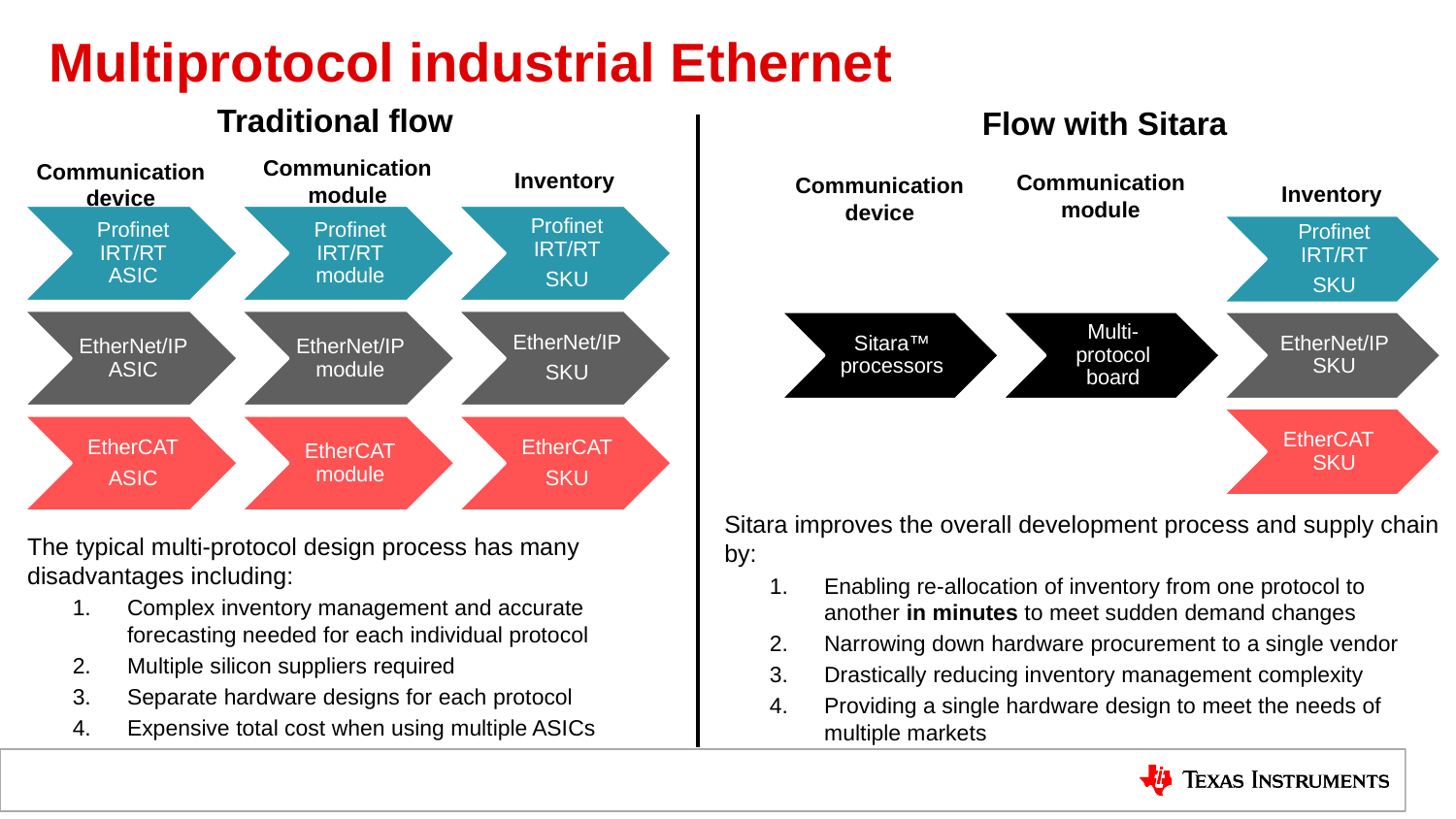

# Multiprotocol industrial Ethernet
Traditional flow
Flow with Sitara
Communication module
Communication device
Inventory

Profinet IRT/RT ASIC

Profinet IRT/RT module

Profinet IRT/RT
SKU

EtherNet/IP ASIC

EtherNet/IP module

EtherNet/IP
SKU

EtherCAT
ASIC

EtherCAT module

EtherCAT
SKU
Communication module
Communication device
Inventory

Profinet IRT/RT
SKU

Sitara™ processors

Multi-protocol board

EtherNet/IP SKU

EtherCAT   SKU
Sitara improves the overall development process and supply chain by:
Enabling re-allocation of inventory from one protocol to another in minutes to meet sudden demand changes
Narrowing down hardware procurement to a single vendor
Drastically reducing inventory management complexity
Providing a single hardware design to meet the needs of multiple markets

The typical multi-protocol design process has many disadvantages including:
Complex inventory management and accurate forecasting needed for each individual protocol
Multiple silicon suppliers required
Separate hardware designs for each protocol
Expensive total cost when using multiple ASICs